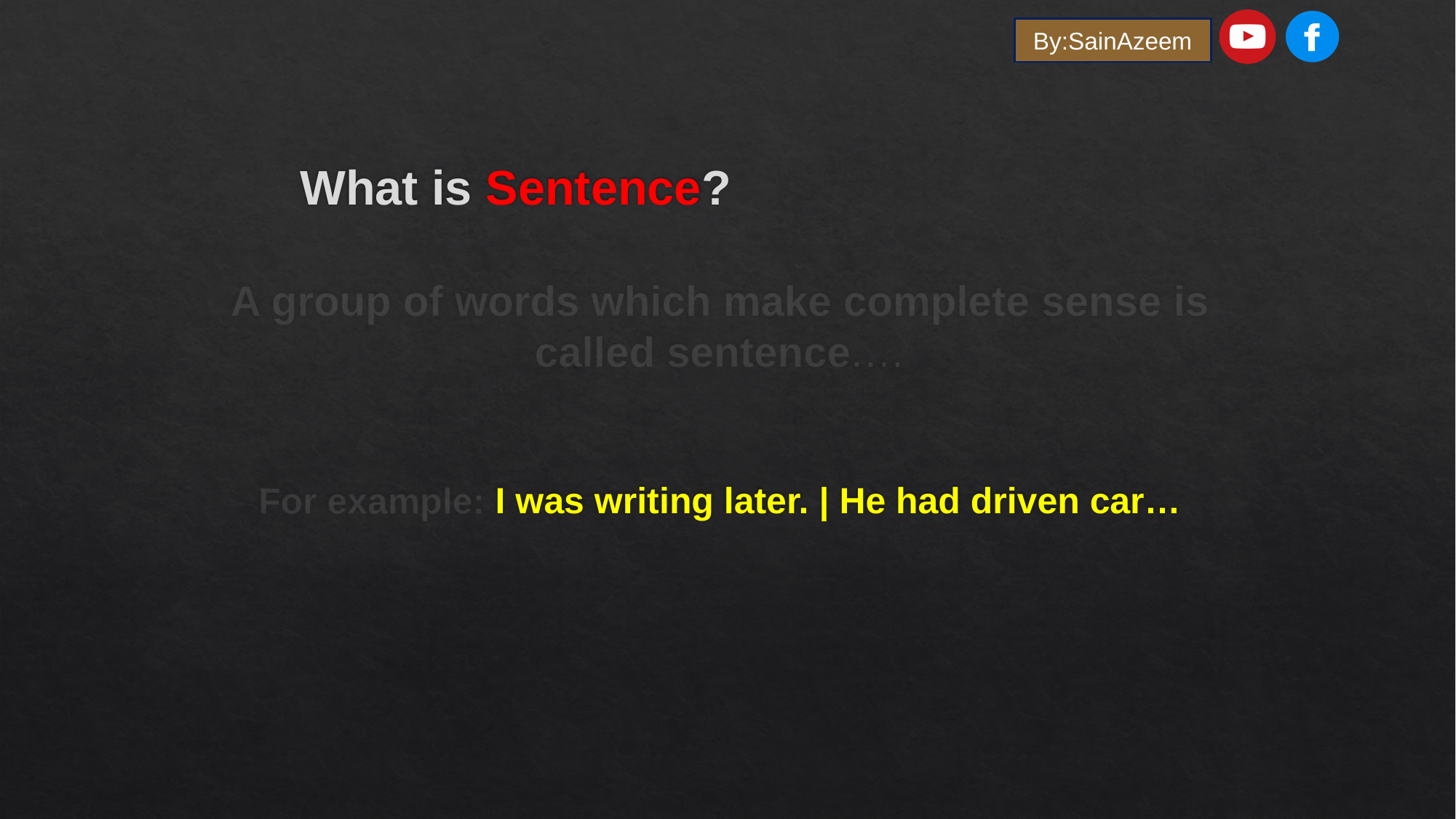

By:SainAzeem
# What is Sentence?
A group of words which make complete sense is called sentence.…
For example: I was writing later. | He had driven car…